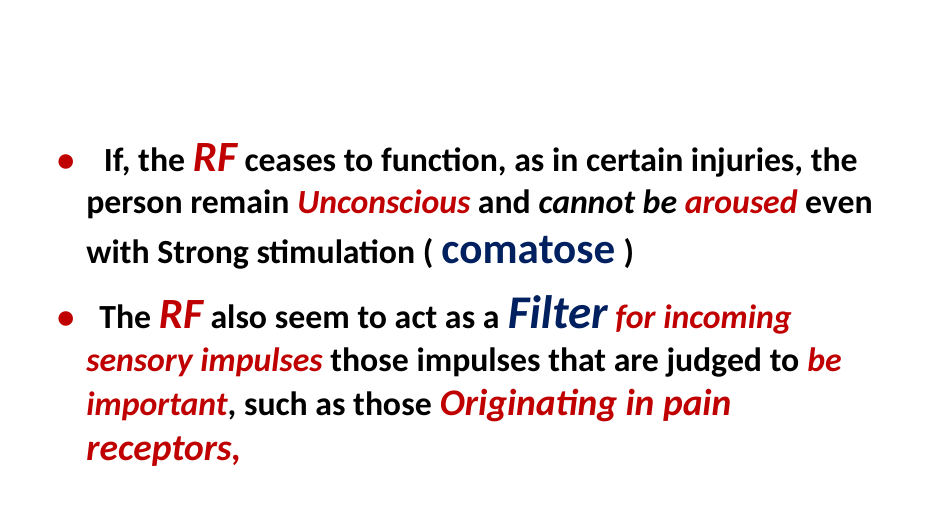

#
●   If, the RF ceases to function, as in certain injuries, the person remain Unconscious and cannot be aroused even with Strong stimulation ( comatose )
●   The RF also seem to act as a Filter for incoming sensory impulses those impulses that are judged to be important, such as those Originating in pain receptors,